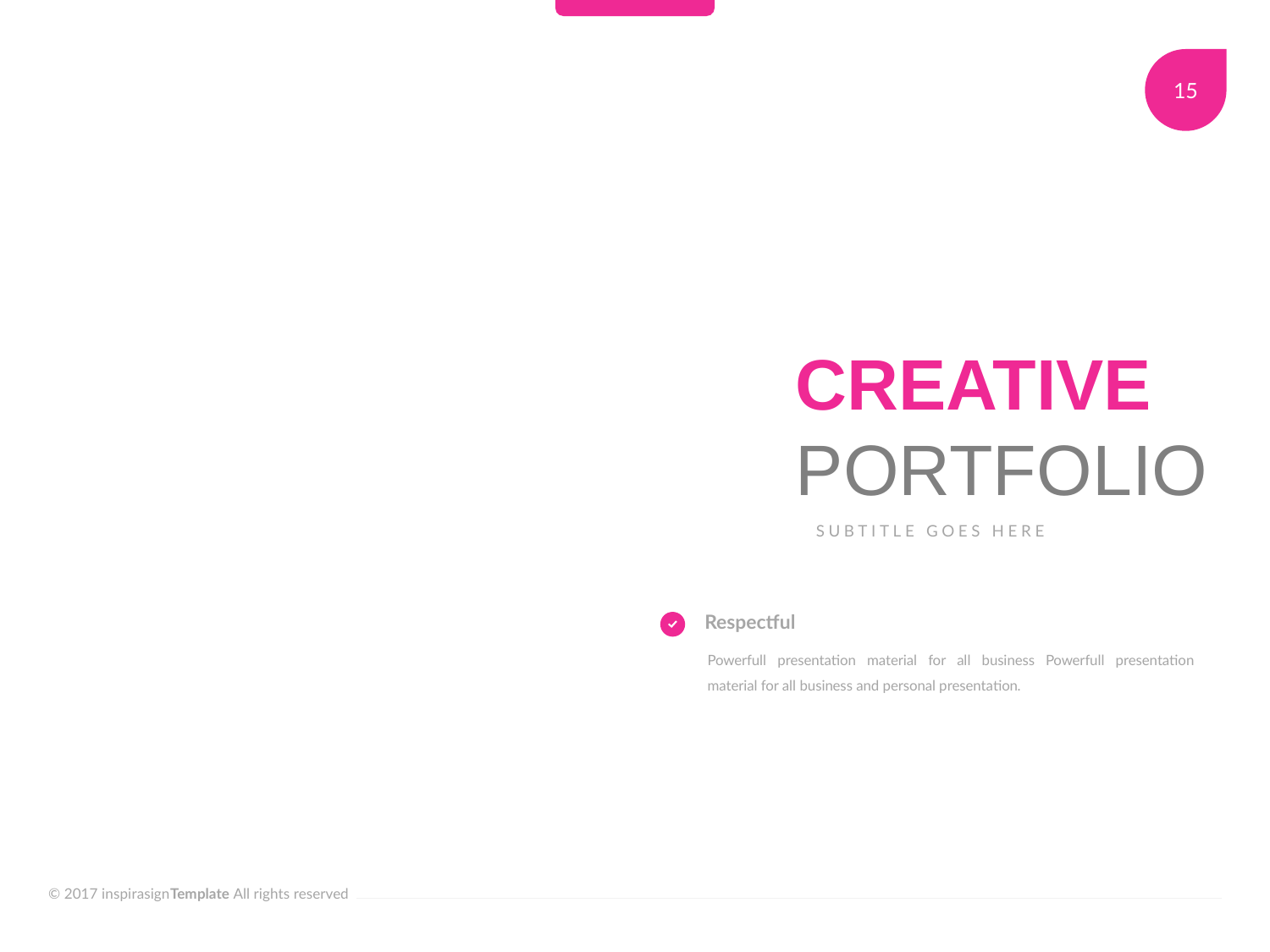

CREATIVE
PORTFOLIO
SUBTITLE GOES HERE
Respectful

Powerfull presentation material for all business Powerfull presentation material for all business and personal presentation.